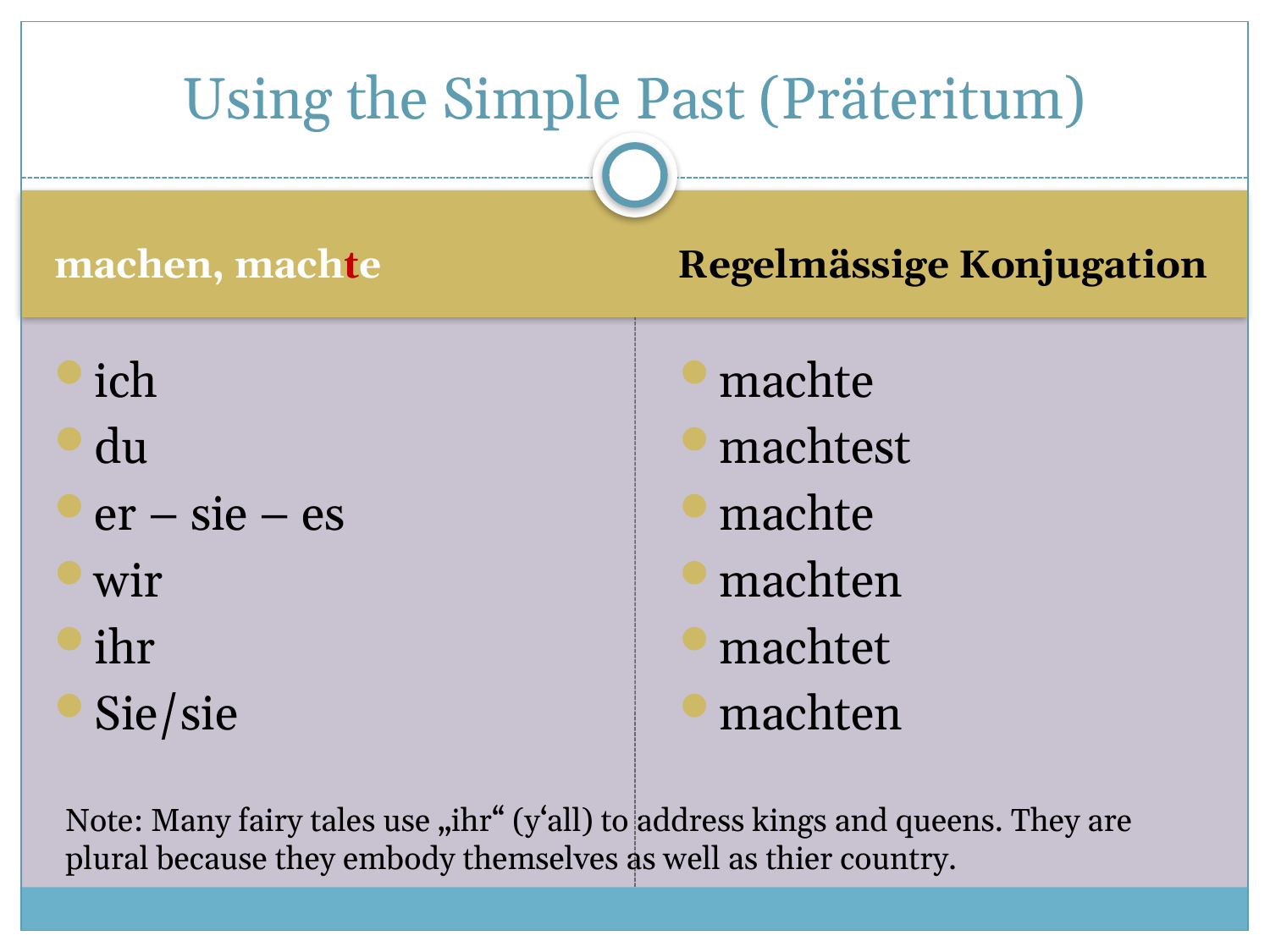

# Using the Simple Past (Präteritum)
machen, machte
Regelmässige Konjugation
ich
du
er – sie – es
wir
ihr
Sie/sie

machte
machtest
machte
machten
machtet
machten

Note: Many fairy tales use „ihr“ (y‘all) to address kings and queens. They are plural because they embody themselves as well as thier country.